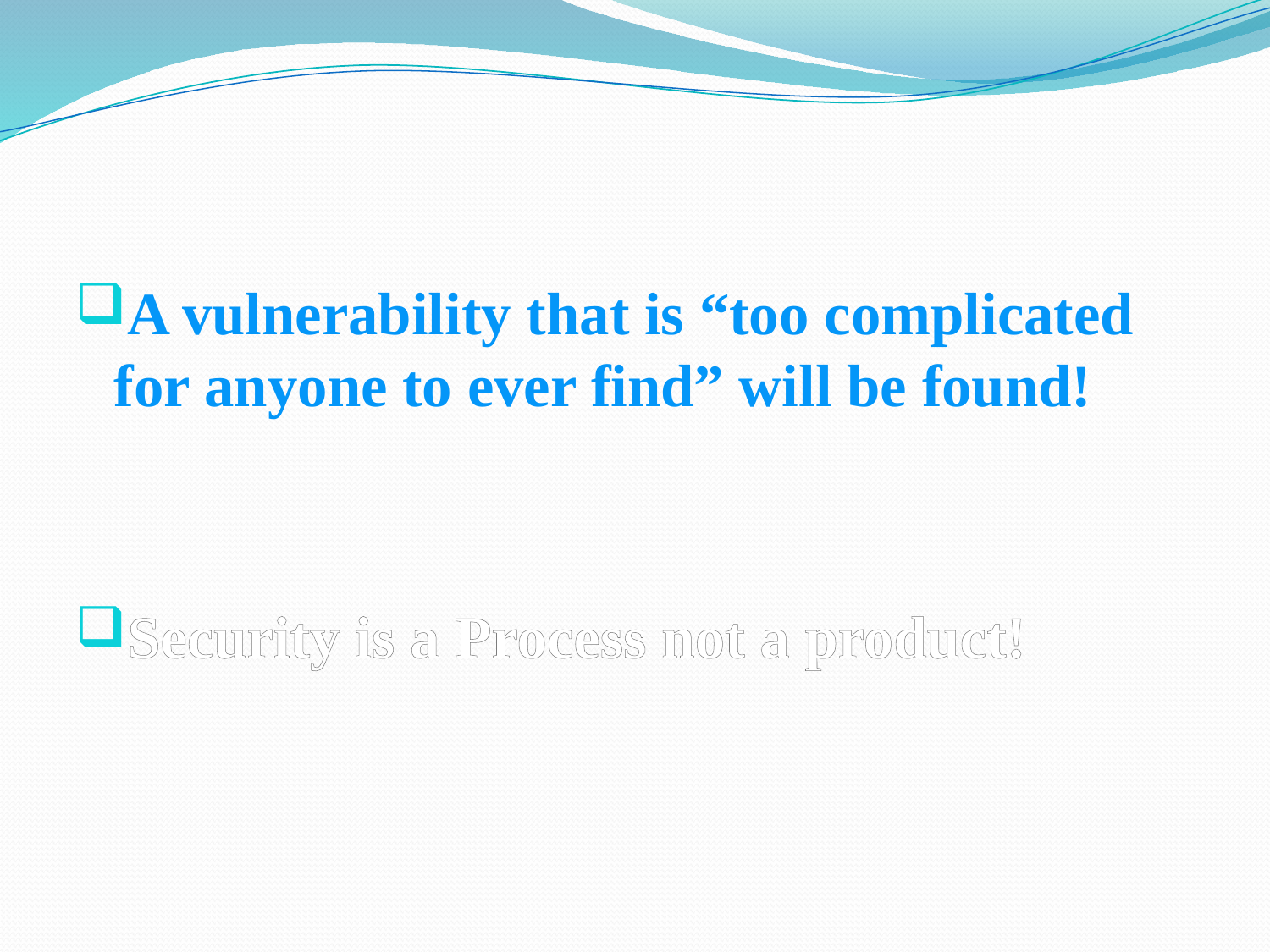

#
A vulnerability that is “too complicated for anyone to ever find” will be found!

Security is a Process not a product!